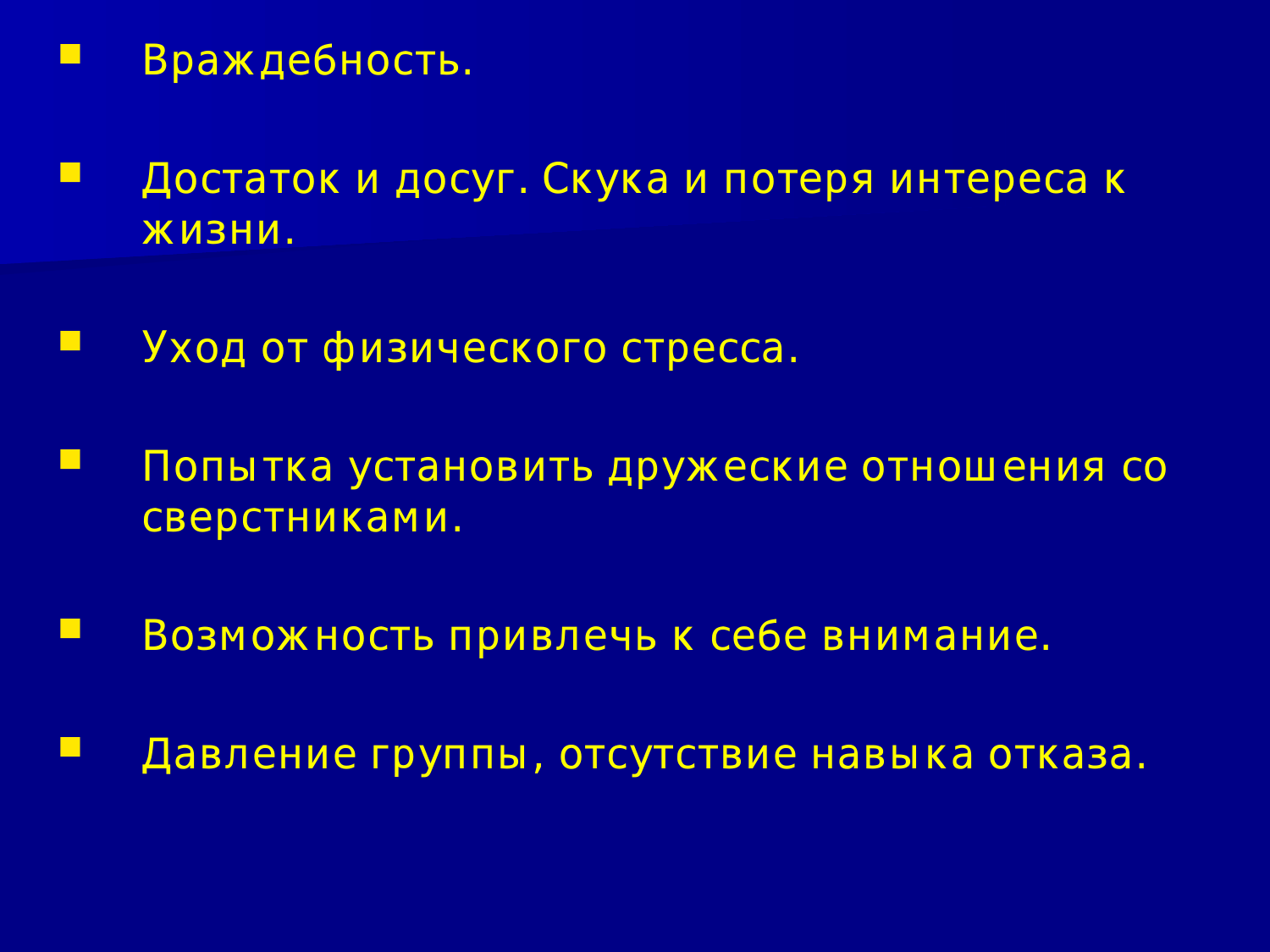

Враждебность.

Достаток и досуг. Скука и потеря интереса к жизни.

Уход от физического стресса.

Попытка установить дружеские отношения со сверстниками.

Возможность привлечь к себе внимание.

Давление группы, отсутствие навыка отказа.